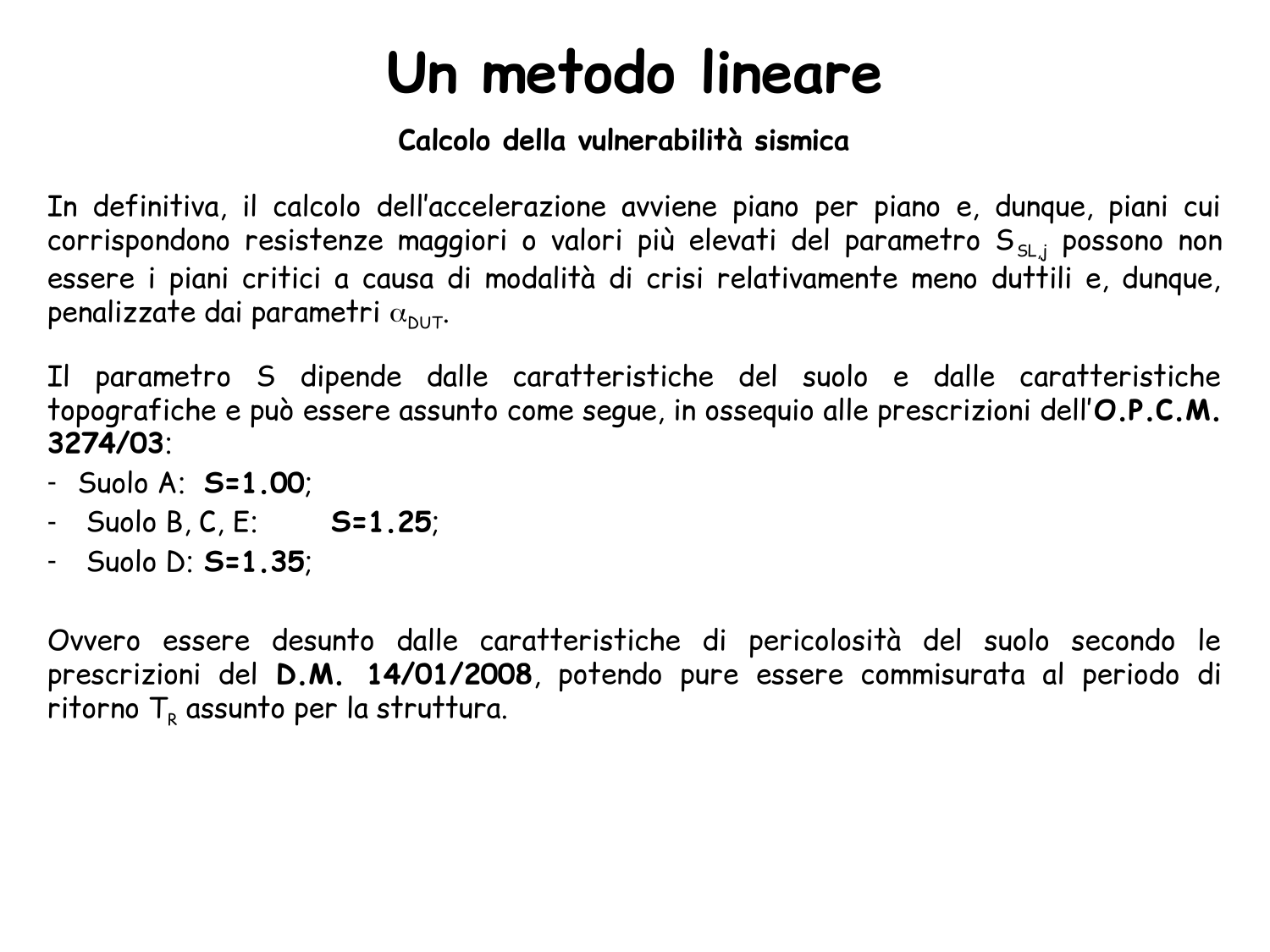

# Un metodo lineare

Calcolo della vulnerabilità sismica
In definitiva, il calcolo dell’accelerazione avviene piano per piano e, dunque, piani cui corrispondono resistenze maggiori o valori più elevati del parametro SSL,j possono non essere i piani critici a causa di modalità di crisi relativamente meno duttili e, dunque, penalizzate dai parametri αDUT.

Il parametro S dipende dalle caratteristiche del suolo e dalle caratteristiche topografiche e può essere assunto come segue, in ossequio alle prescrizioni dell’O.P.C.M. 3274/03:
Suolo A: 	S=1.00;
 Suolo B, C, E: 	S=1.25;
 Suolo D: 	S=1.35;

Ovvero essere desunto dalle caratteristiche di pericolosità del suolo secondo le prescrizioni del D.M. 14/01/2008, potendo pure essere commisurata al periodo di ritorno TR assunto per la struttura.